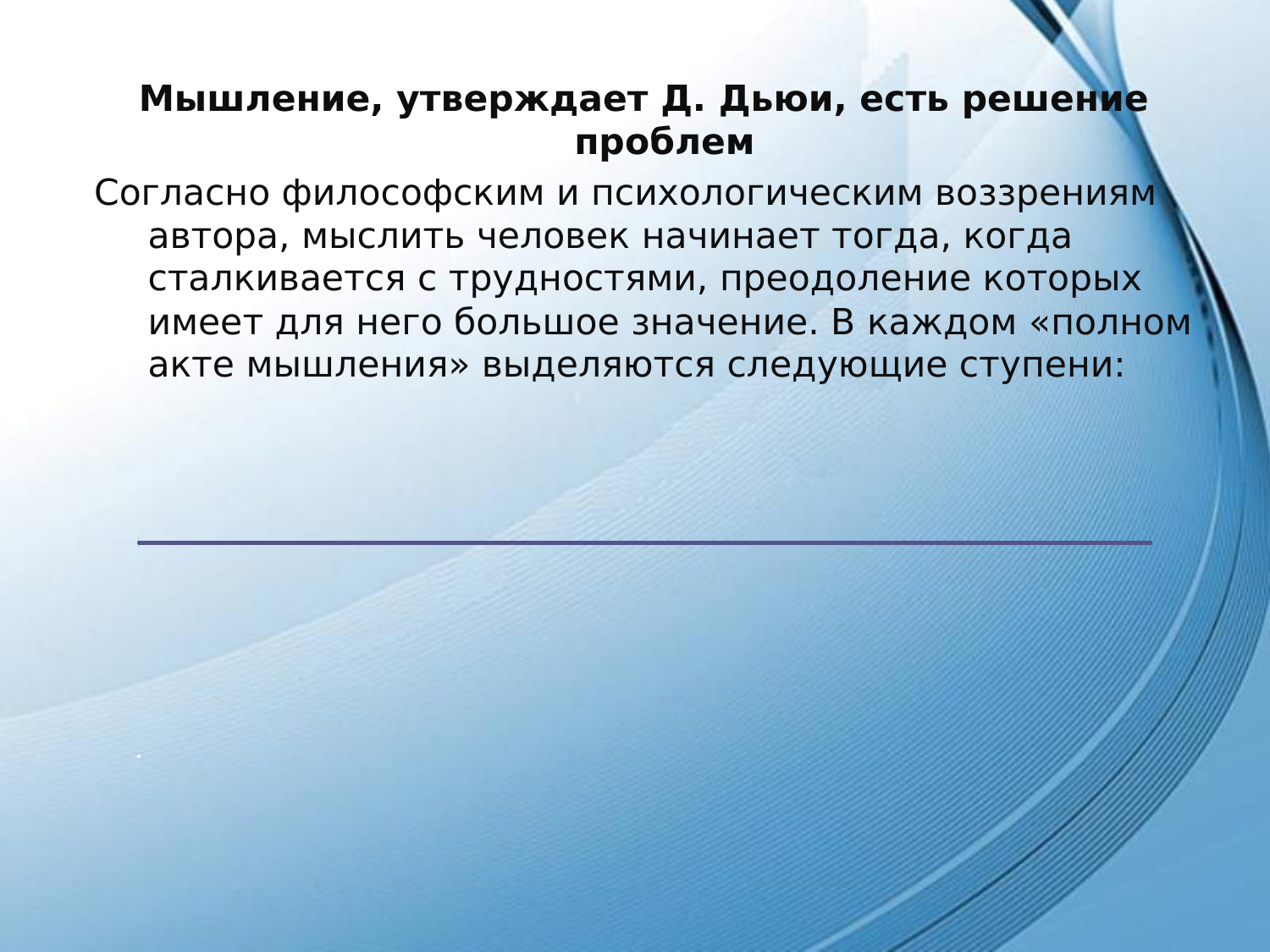

Мышление, утверждает Д. Дьюи, есть решение проблем
Согласно философским и психологическим воззрениям автора, мыслить человек начинает тогда, когда сталкивается с трудностями, преодоление которых имеет для него большое значение. В каждом «полном акте мышления» выделяются следующие ступени: